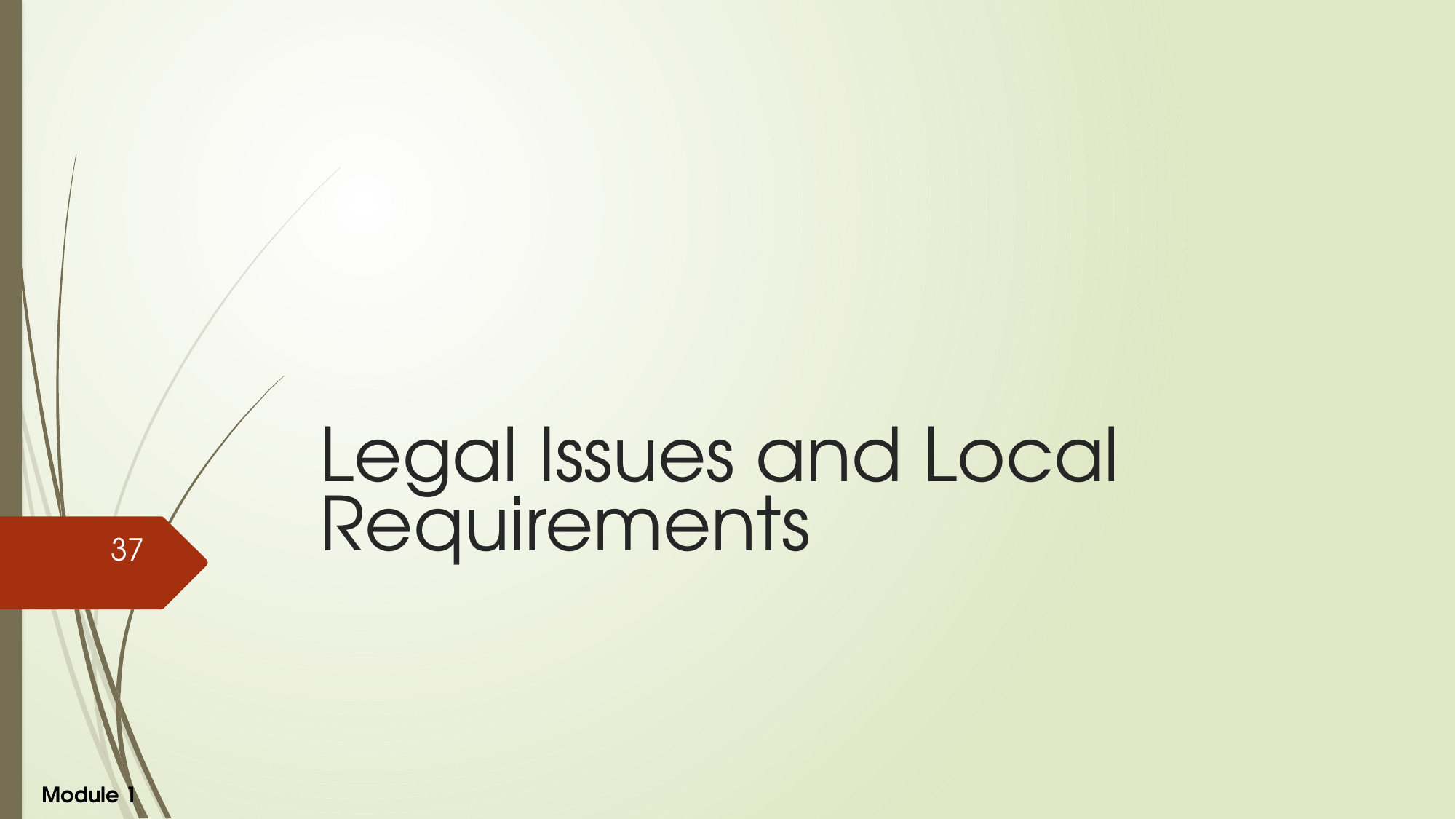

# Legal Issues and Local Requirements
37